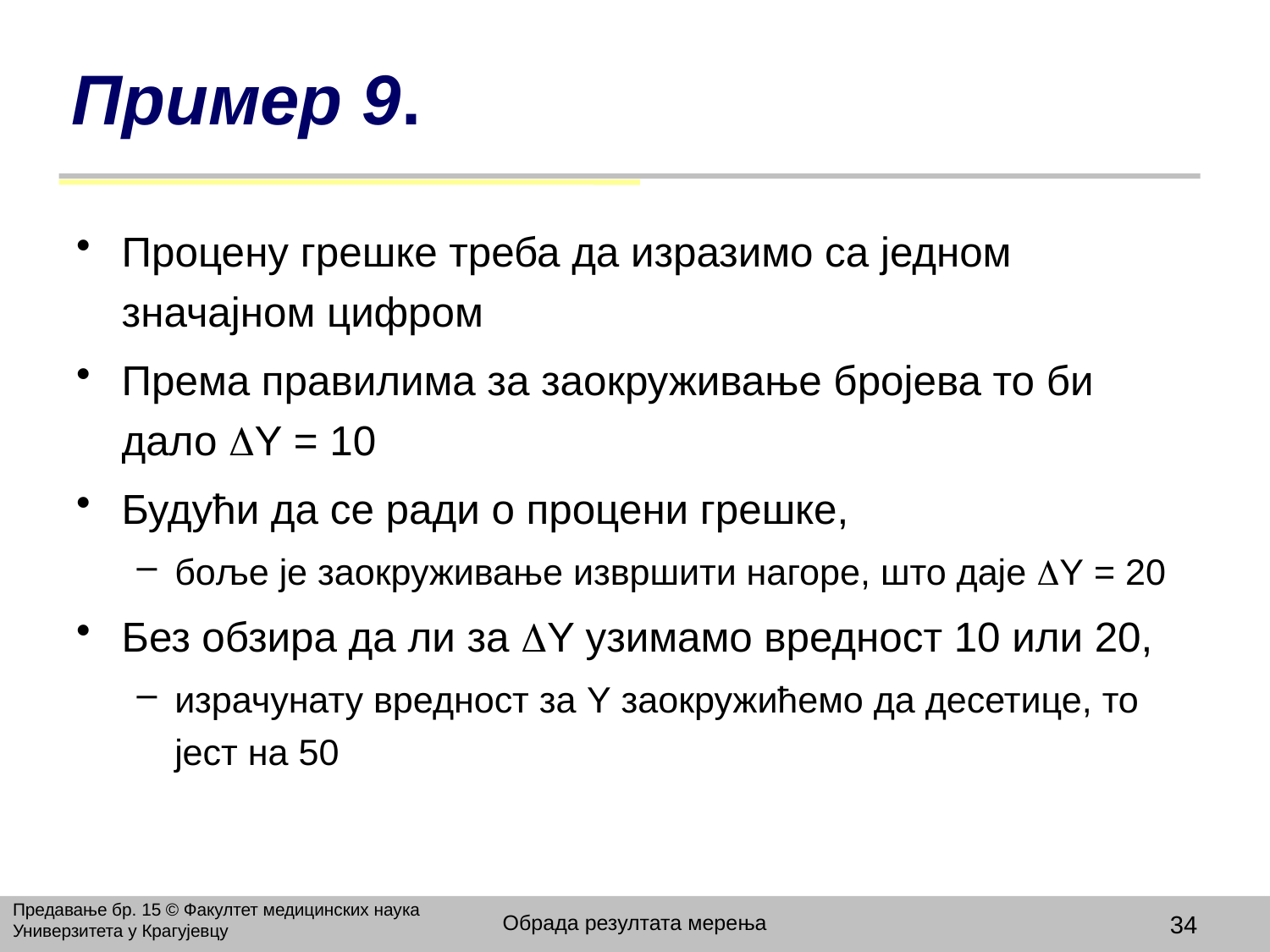

# Пример 9.
Процену грешке треба да изразимо са једном значајном цифром
Према правилима за заокруживање бројева то би дало ΔY = 10
Будући да се ради о процени грешке,
боље је заокруживање извршити нагоре, што даје ΔY = 20
Без обзира да ли за ΔY узимамо вредност 10 или 20,
израчунату вредност за Y заокружићемо да десетице, то јест на 50
Предавање бр. 15 © Факултет медицинских наука Универзитета у Крагујевцу
Обрада резултата мерења
34